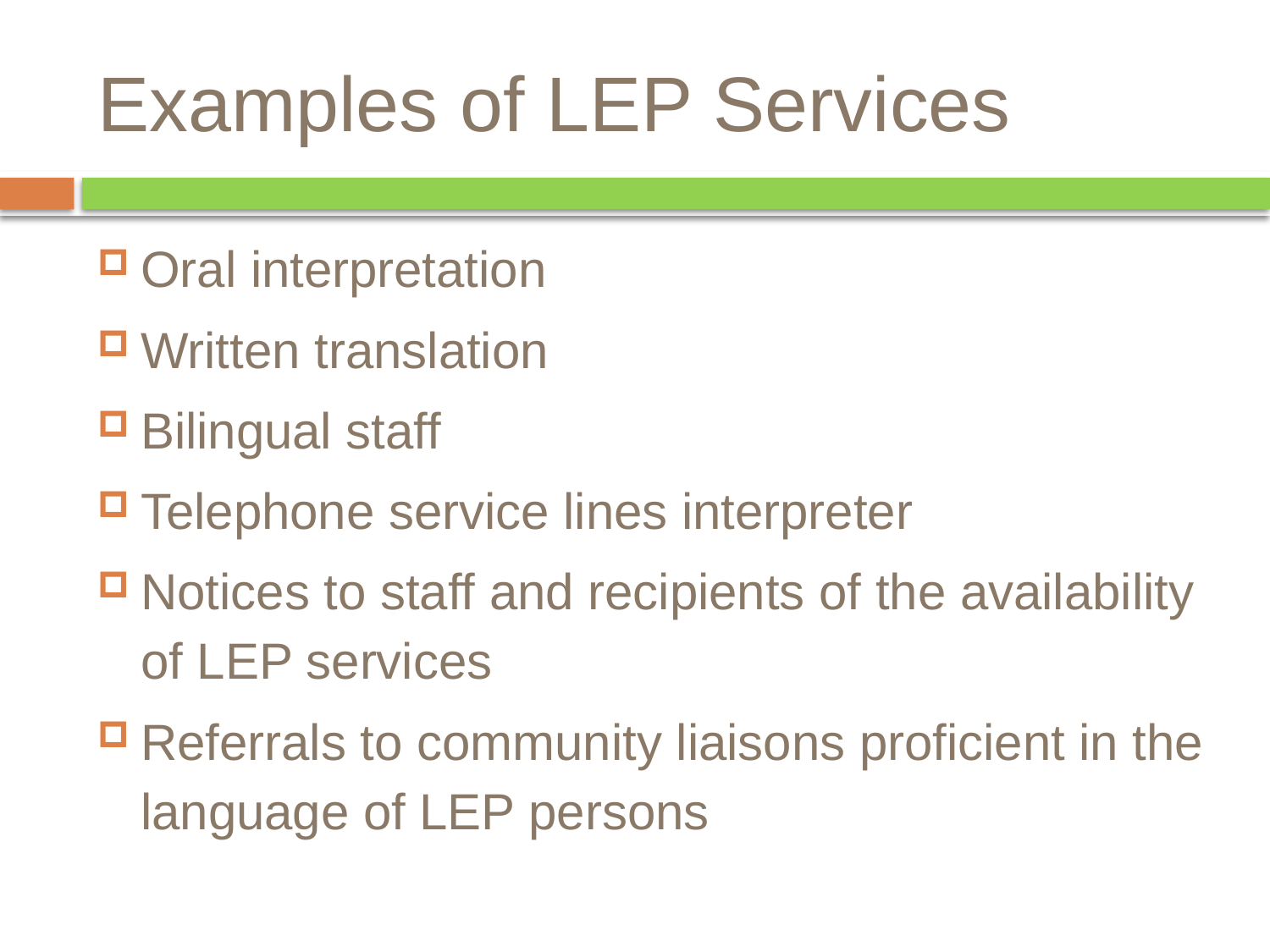

# Examples of LEP Services
Oral interpretation
Written translation
Bilingual staff
Telephone service lines interpreter
Notices to staff and recipients of the availability of LEP services
Referrals to community liaisons proficient in the language of LEP persons